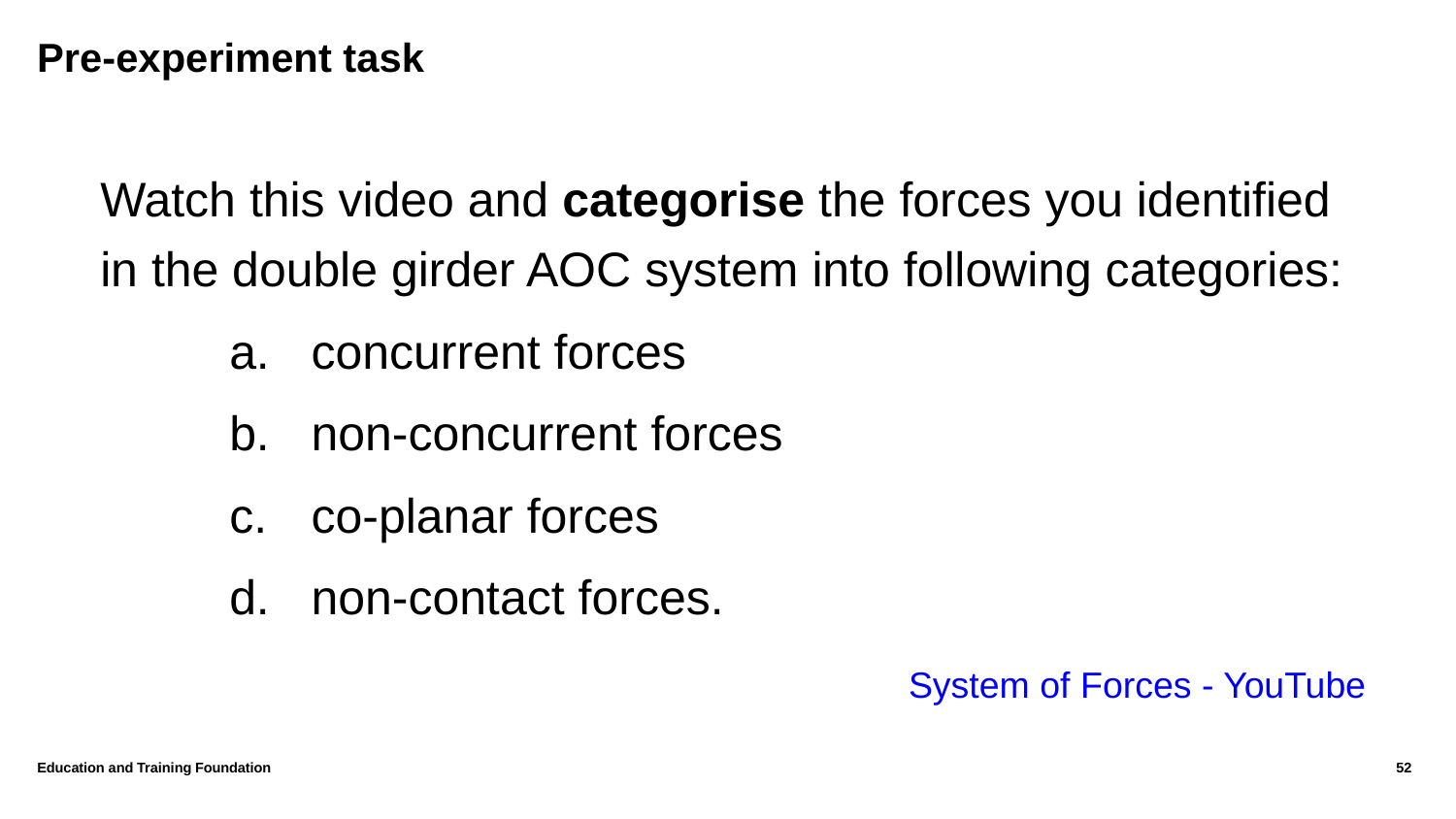

# Pre-experiment task
Watch this video and categorise the forces you identified in the double girder AOC system into following categories:
concurrent forces
non-concurrent forces
co-planar forces
non-contact forces.
System of Forces - YouTube
Education and Training Foundation
52